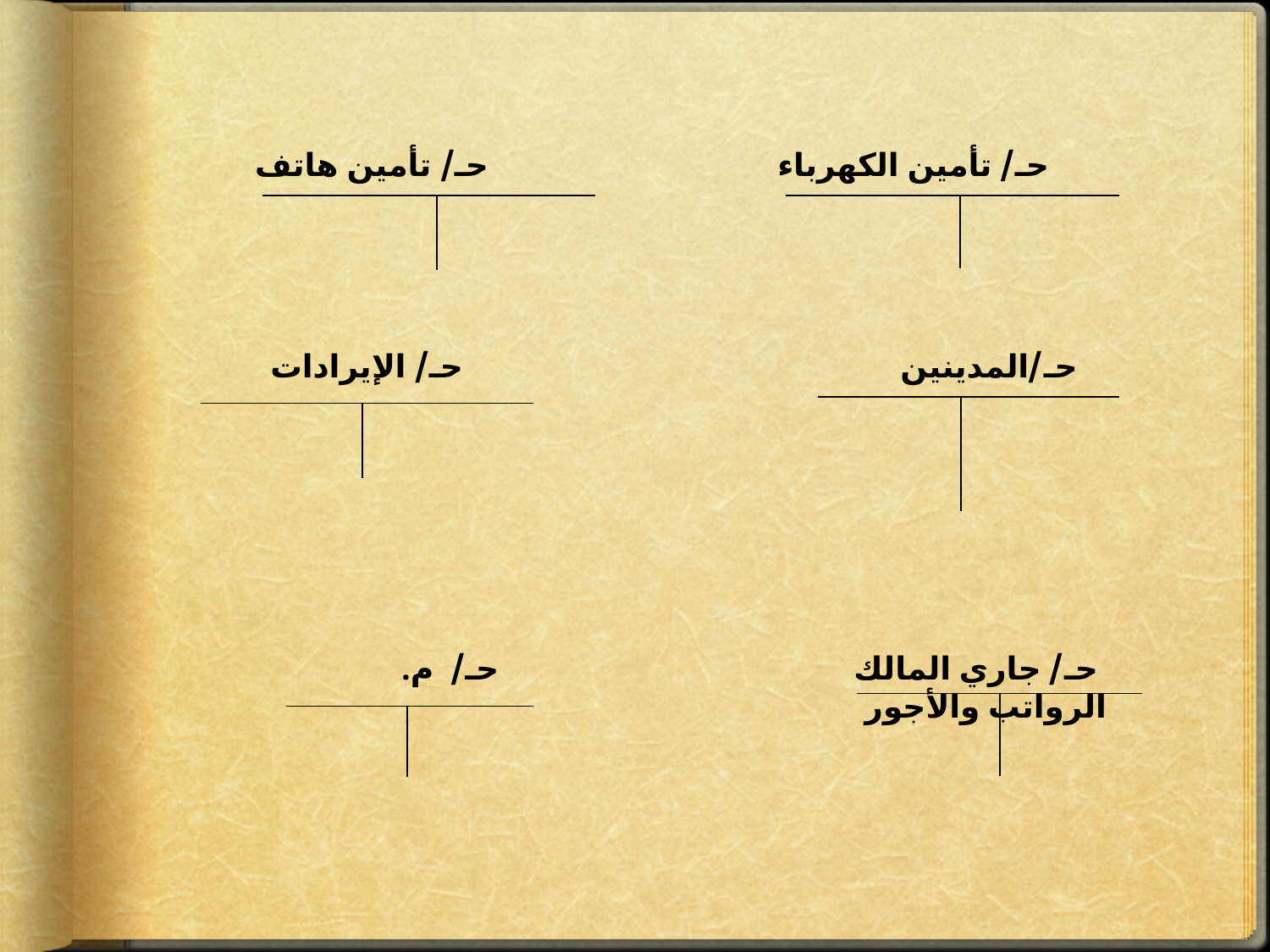

حـ/ تأمين الكهرباء                                   حـ/ تأمين هاتف
|  |  |
| --- | --- |
|  |  |
|  |  |
| --- | --- |
|  |  |
                      حـ/المدينين                                                     حـ/ الإيرادات
|  |  |
| --- | --- |
|  |  |
|  |  |
| --- | --- |
|  |  |
 حـ/ جاري المالك                                           حـ/  م. الرواتب والأجور
|  |  |
| --- | --- |
|  |  |
|  |  |
|  |  |
| --- | --- |
|  |  |